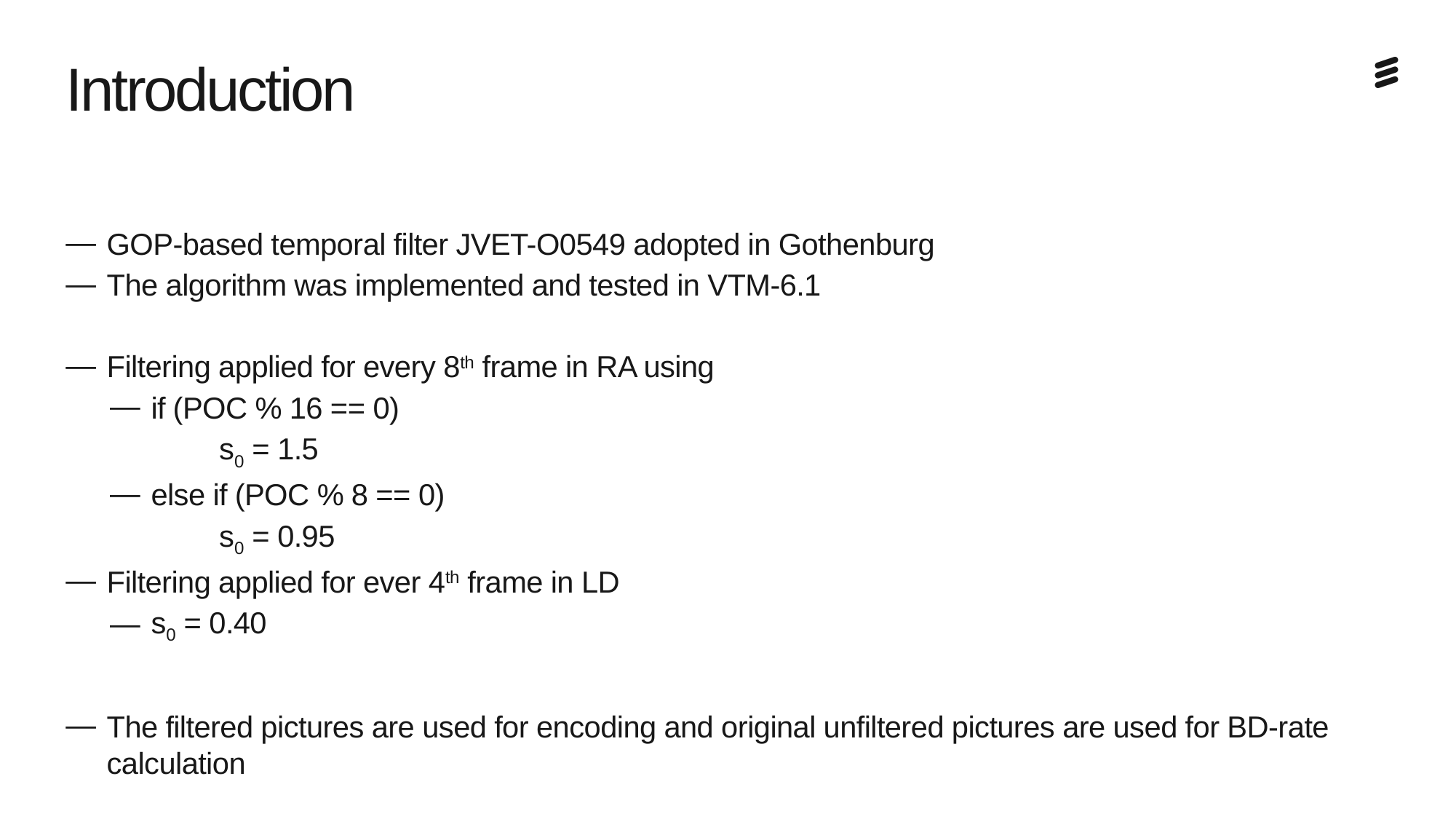

# Introduction
GOP-based temporal filter JVET-O0549 adopted in Gothenburg
The algorithm was implemented and tested in VTM-6.1

Filtering applied for every 8th frame in RA using
if (POC % 16 == 0)
	s0 = 1.5
else if (POC % 8 == 0)
	s0 = 0.95
Filtering applied for ever 4th frame in LD
s0 = 0.40

The filtered pictures are used for encoding and original unfiltered pictures are used for BD-rate calculation